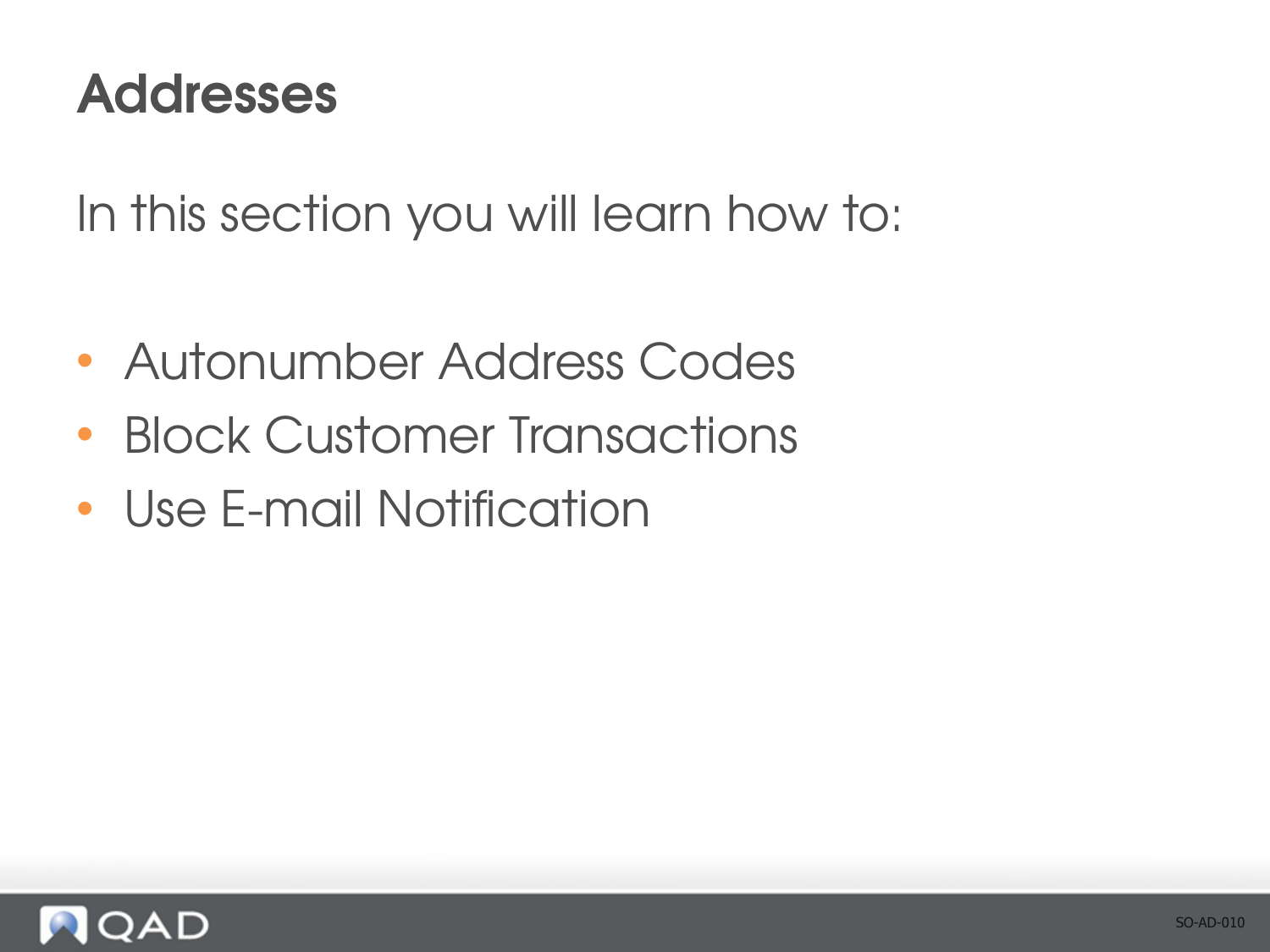

# Addresses
In this section you will learn how to:

Autonumber Address Codes
Block Customer Transactions
Use E-mail Notification
SO-AD-010